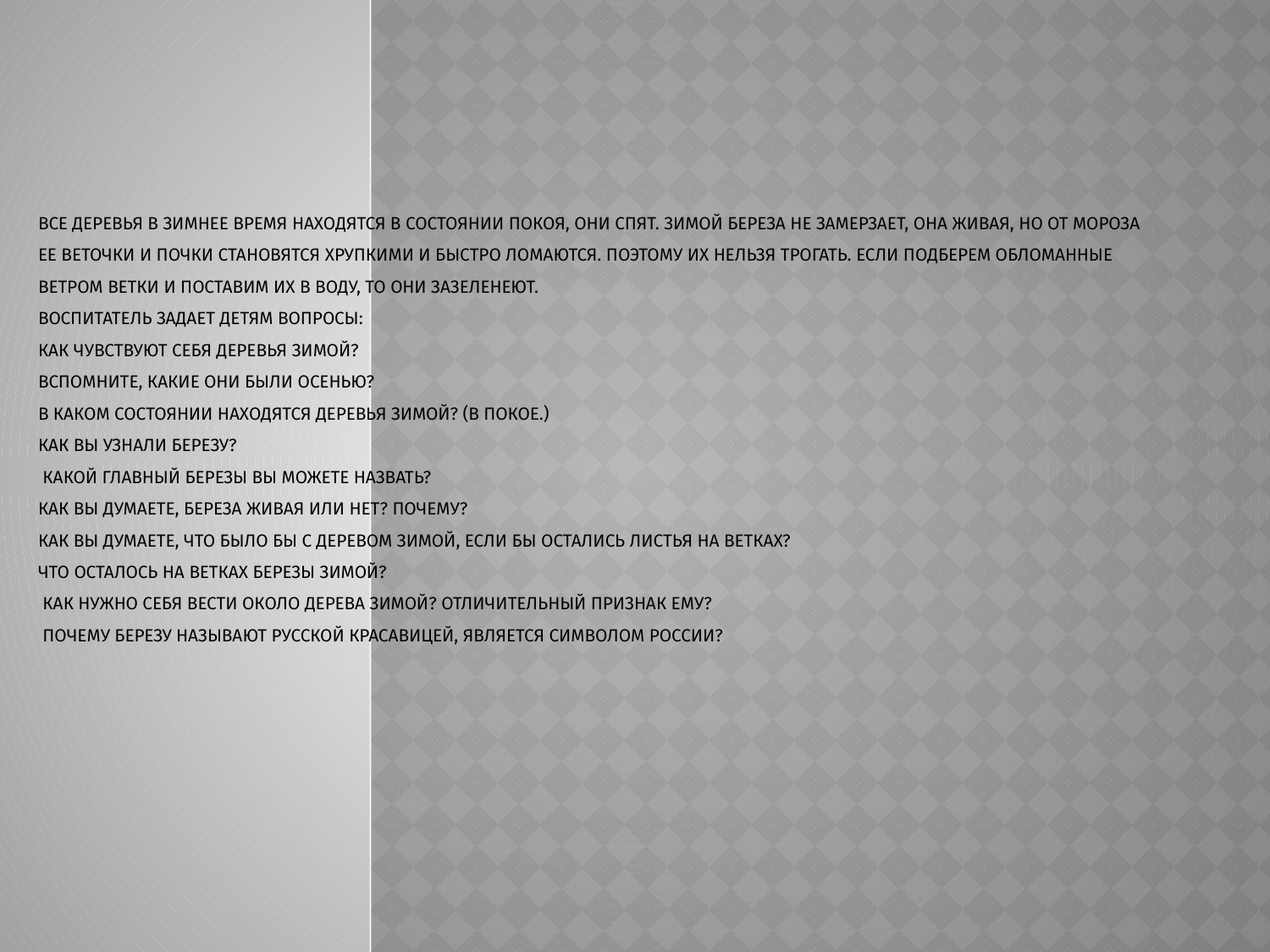

# все деревья в зимнее время находятся в состоянии покоя, они спят. Зимой береза не замерзает, она живая, но от мороза ее веточки и почки становятся хрупкими и быстро ломаются. Поэтому их нельзя трогать. Если подберем обломанные ветром ветки и поставим их в воду, то они зазеленеют. Воспитатель задает детям вопросы: Как чувствуют себя деревья зимой? Вспомните, какие они были осенью? В каком состоянии находятся деревья зимой? (В покое.) Как вы узнали березу?  Какой главный березы вы можете назвать? Как вы думаете, береза живая или нет? Почему? Как вы думаете, что было бы с деревом зимой, если бы остались листья на ветках? Что осталось на ветках березы зимой? Как нужно себя вести около дерева зимой? отличительный признак ему? Почему березу называют русской красавицей, является символом России?